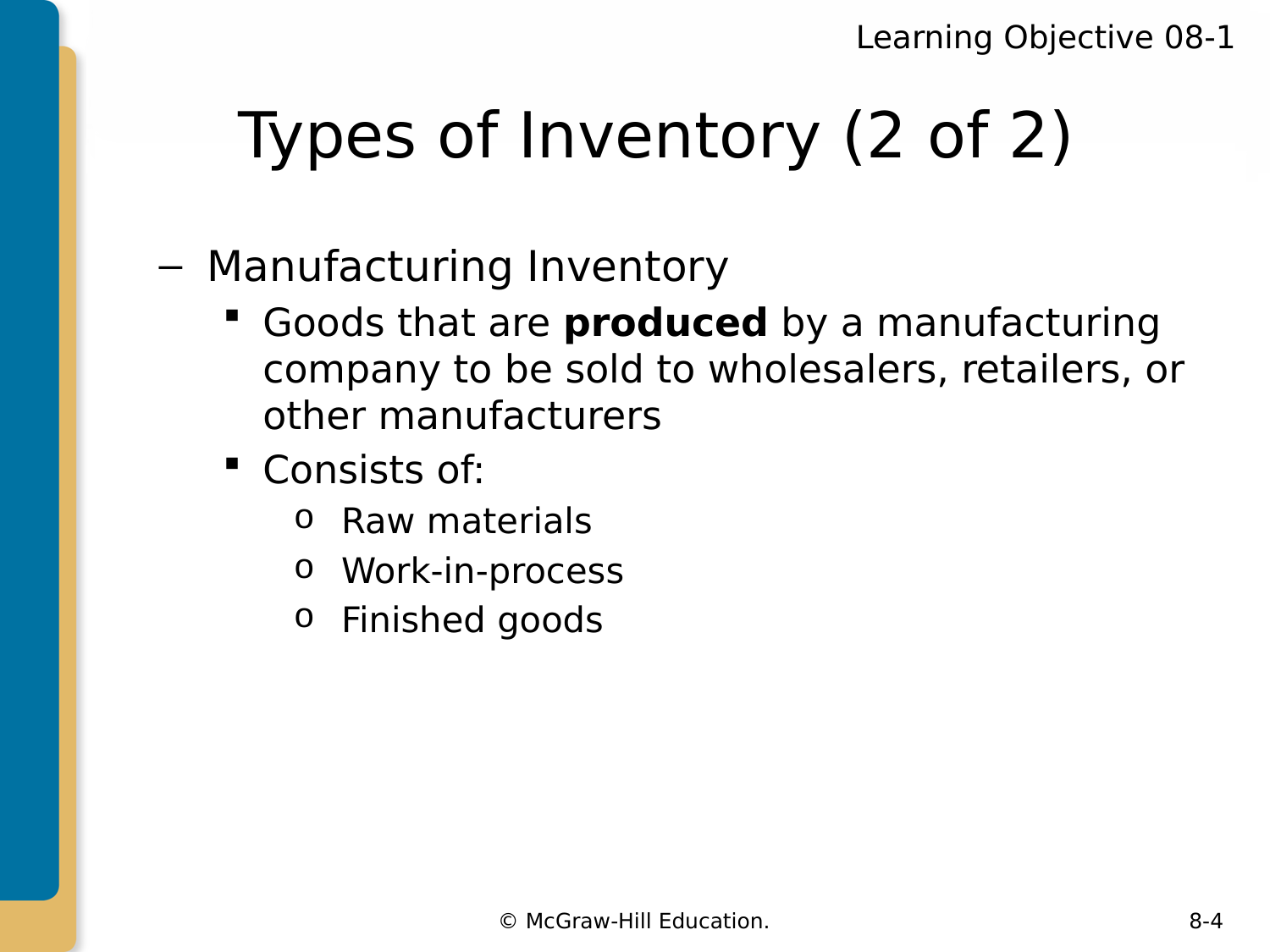

Learning Objective 08-1
# Types of Inventory (2 of 2)
Manufacturing Inventory
Goods that are produced by a manufacturing company to be sold to wholesalers, retailers, or other manufacturers
Consists of:
Raw materials
Work-in-process
Finished goods